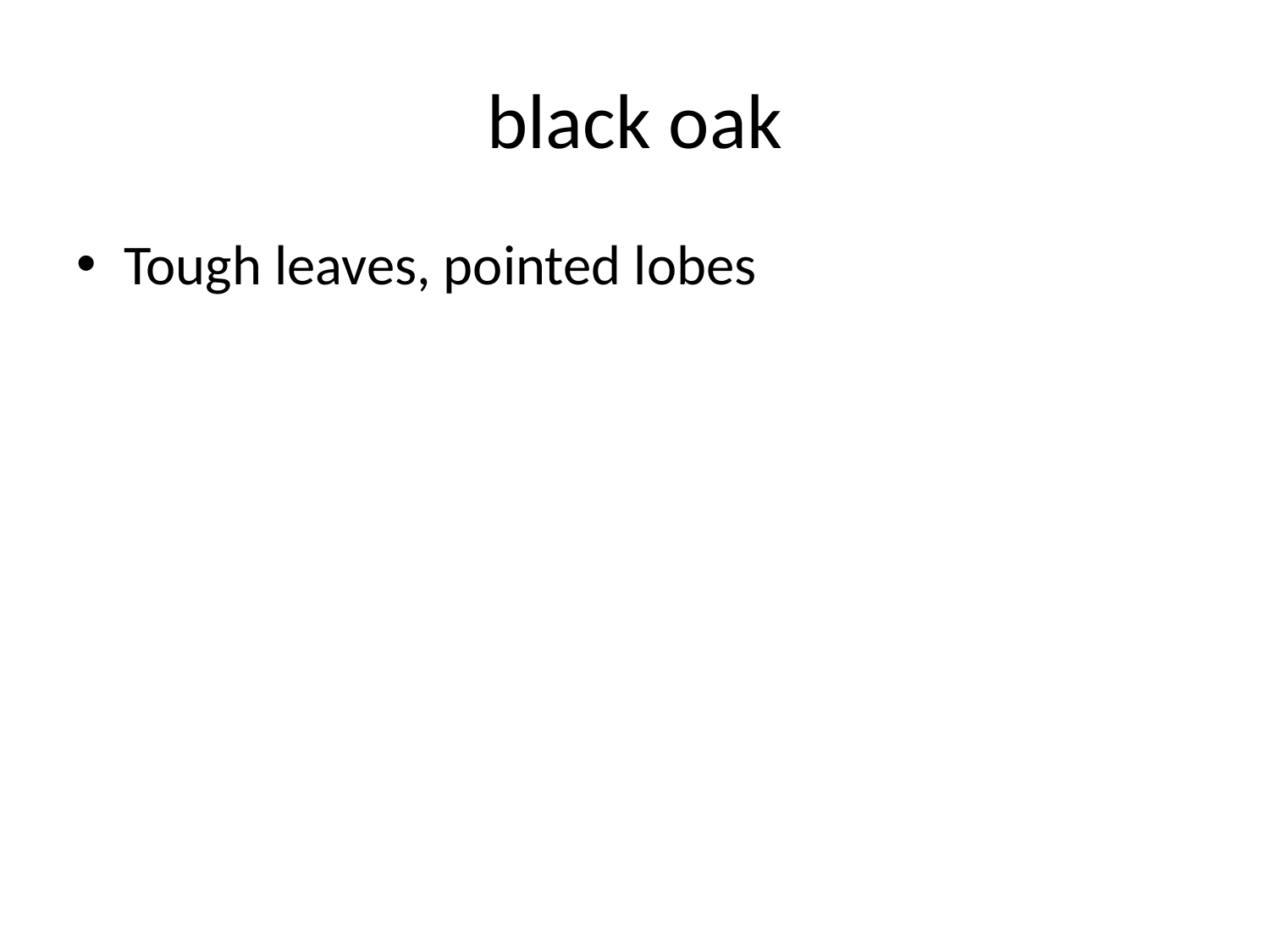

# black oak
Tough leaves, pointed lobes